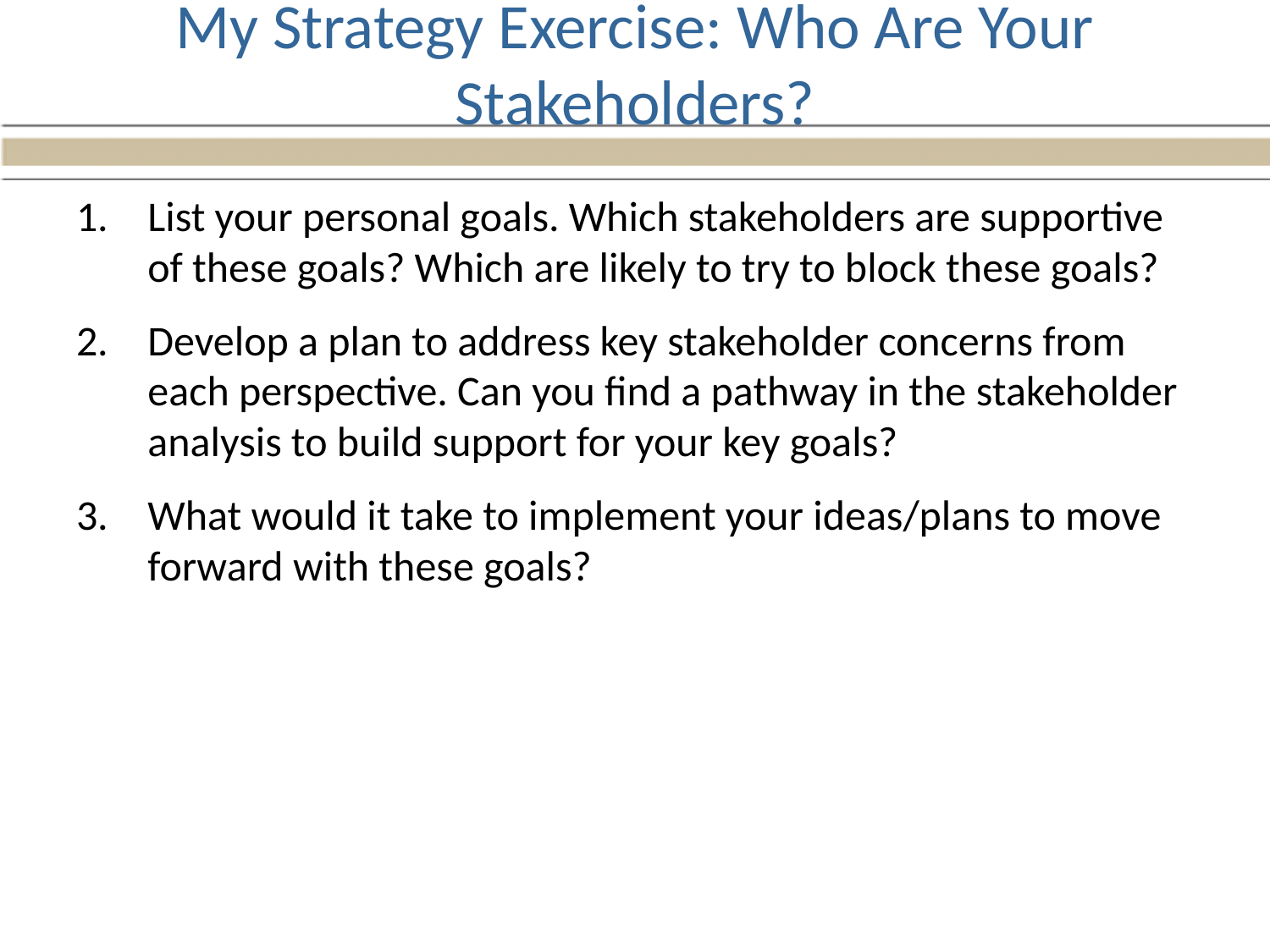

# My Strategy Exercise: Who Are Your Stakeholders?
List your personal goals. Which stakeholders are supportive of these goals? Which are likely to try to block these goals?
Develop a plan to address key stakeholder concerns from each perspective. Can you find a pathway in the stakeholder analysis to build support for your key goals?
What would it take to implement your ideas/plans to move forward with these goals?